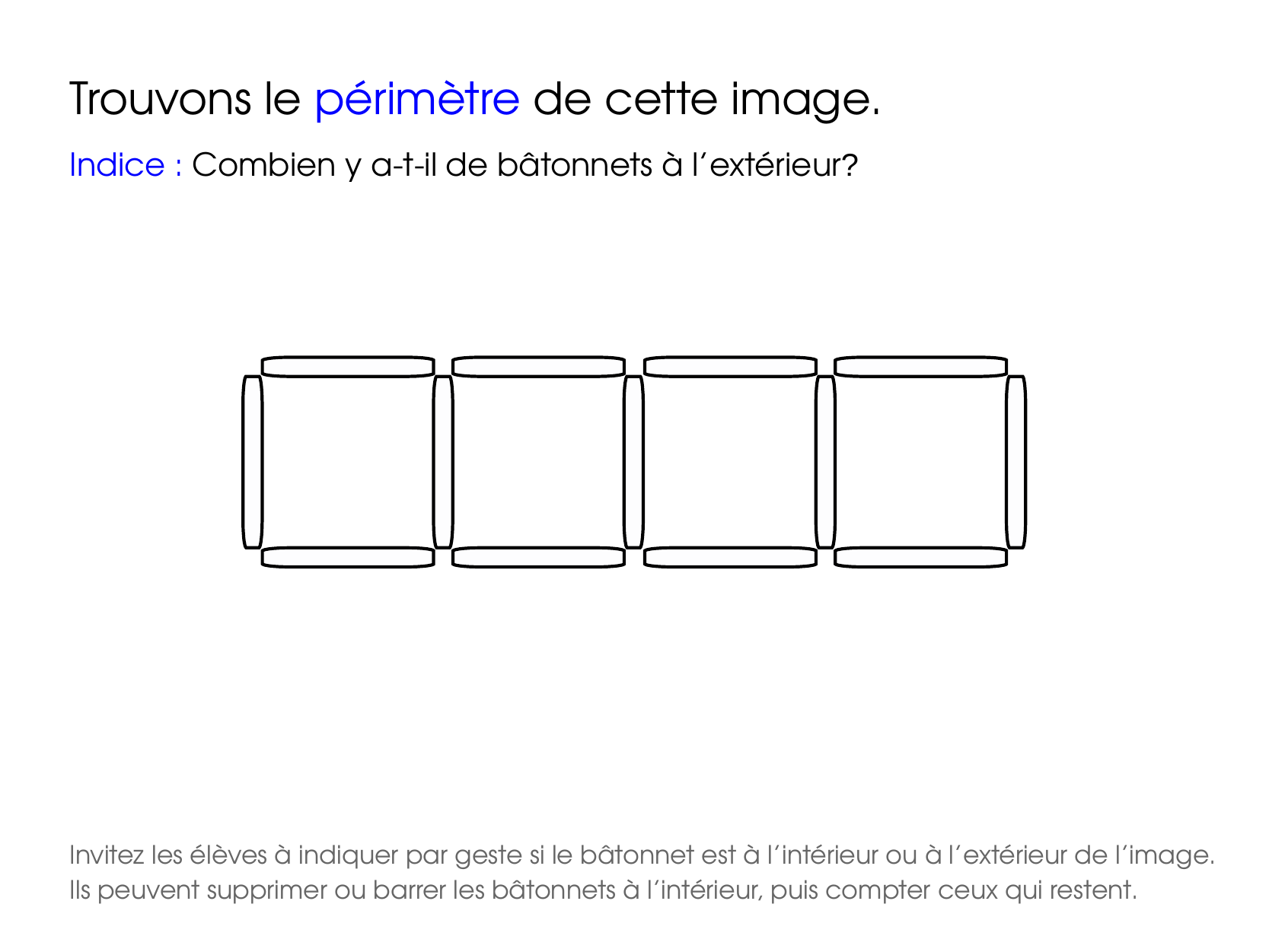

Trouvons le périmètre de cette image.
Indice : Combien y a-t-il de bâtonnets à l’extérieur?

Invitez les élèves à indiquer par geste si le bâtonnet est à l’intérieur ou à l’extérieur de l’image. Ils peuvent supprimer ou barrer les bâtonnets à l’intérieur, puis compter ceux qui restent.